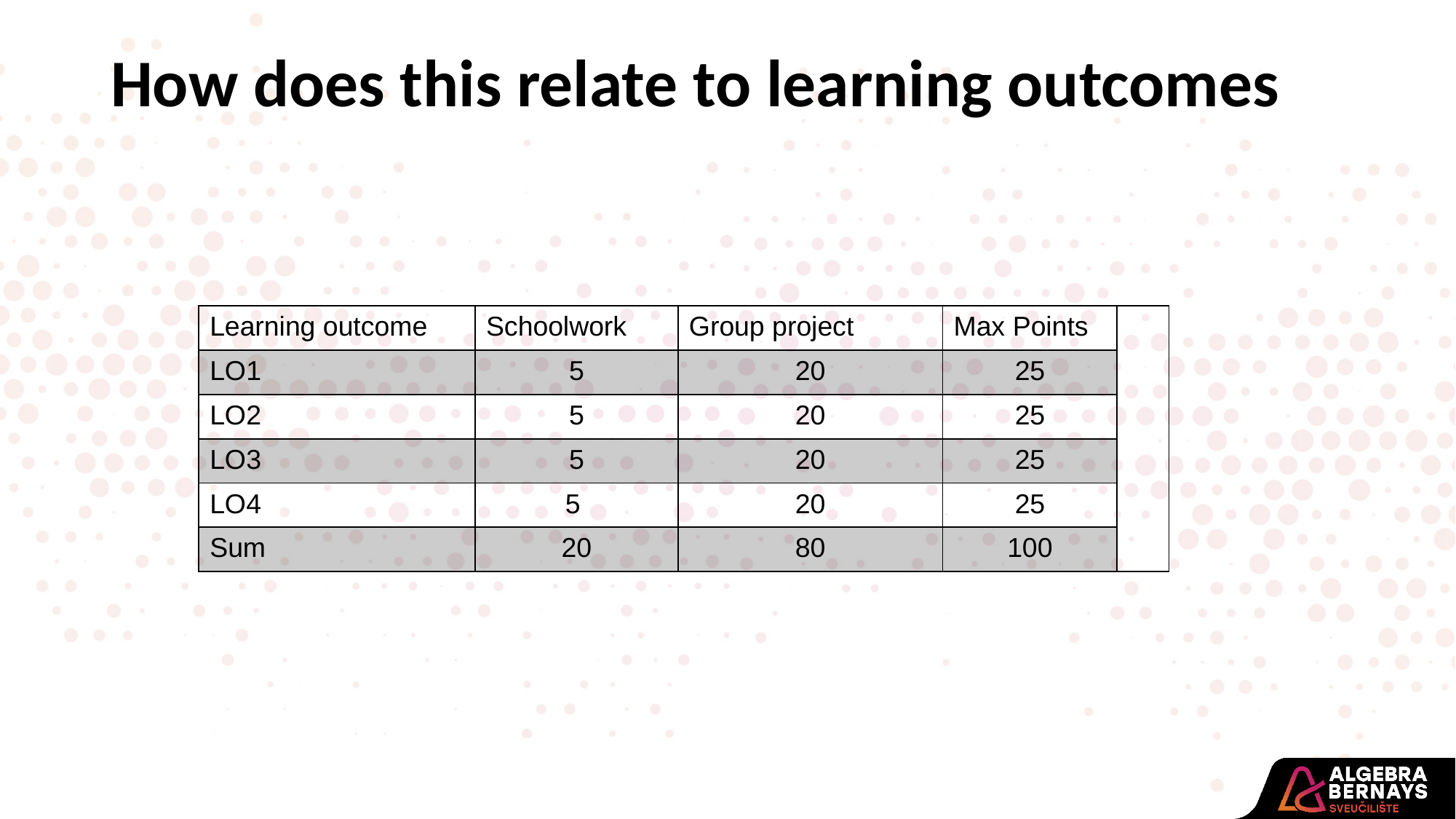

How does this relate to learning outcomes
| Learning outcome | Schoolwork | Group project | Max Points |  |
| --- | --- | --- | --- | --- |
| LO1 | 5 | 20 | 25 |  |
| LO2 | 5 | 20 | 25 |  |
| LO3 | 5 | 20 | 25 |  |
| LO4 | 5 | 20 | 25 |  |
| Sum | 20 | 80 | 100 |  |